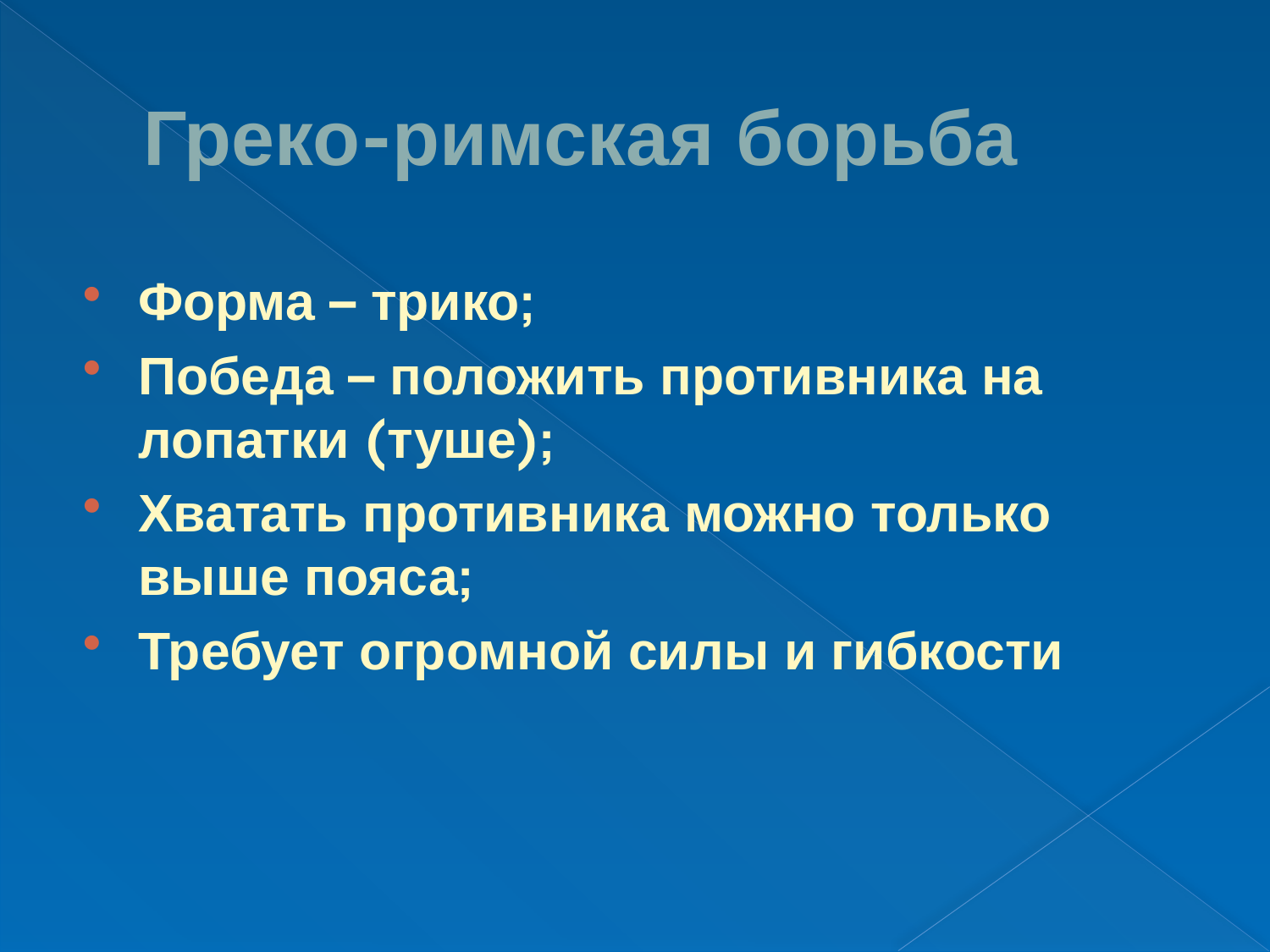

# Греко-римская борьба
Форма – трико;
Победа – положить противника на лопатки (туше);
Хватать противника можно только выше пояса;
Требует огромной силы и гибкости